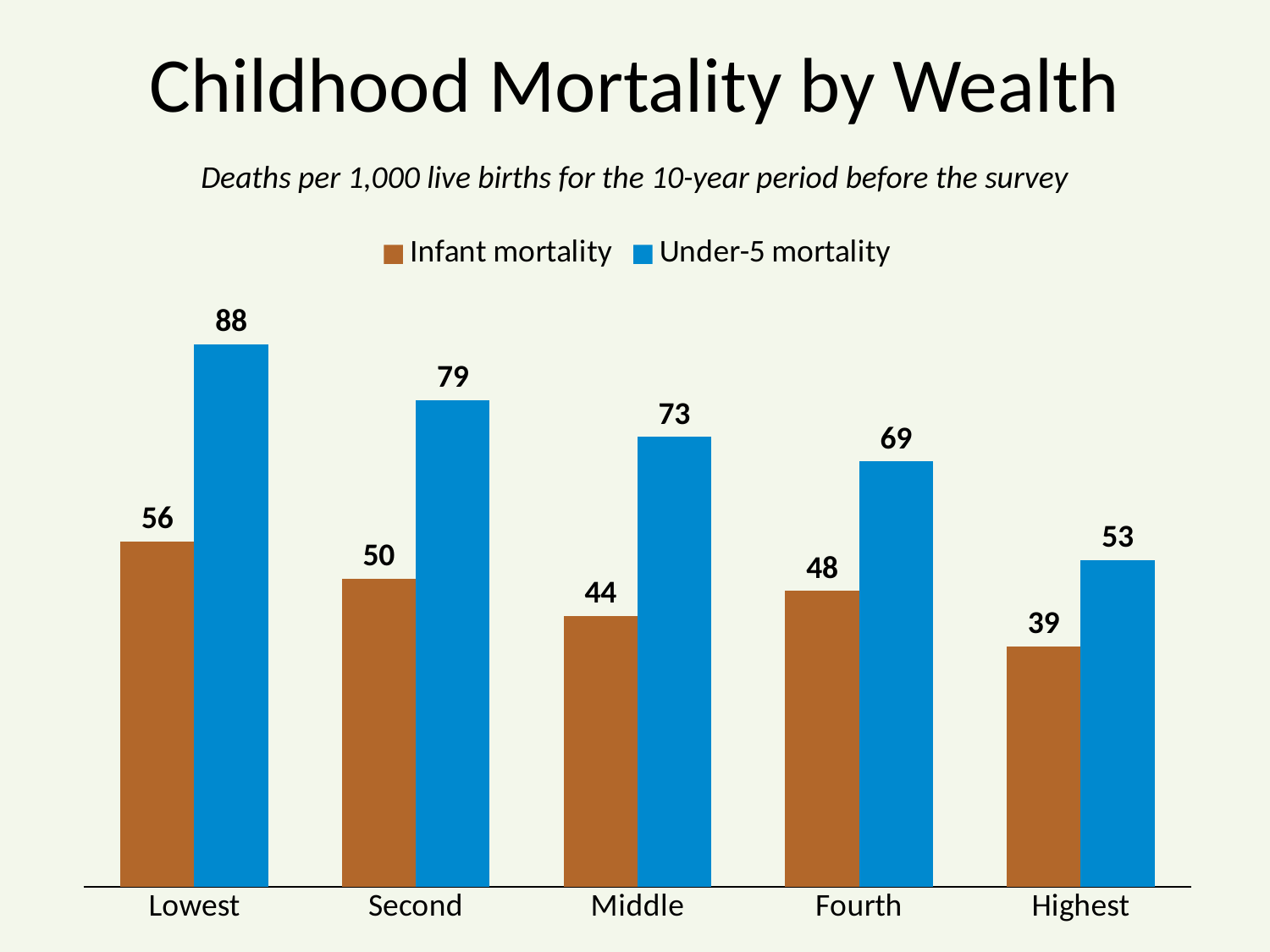

# Childhood Mortality by Wealth
Deaths per 1,000 live births for the 10-year period before the survey

### Chart

| Category | Infant mortality | Under-5 mortality |
|---|---|---|
| Lowest | 56.0 | 88.0 |
| Second | 50.0 | 79.0 |
| Middle | 44.0 | 73.0 |
| Fourth | 48.0 | 69.0 |
| Highest | 39.0 | 53.0 |